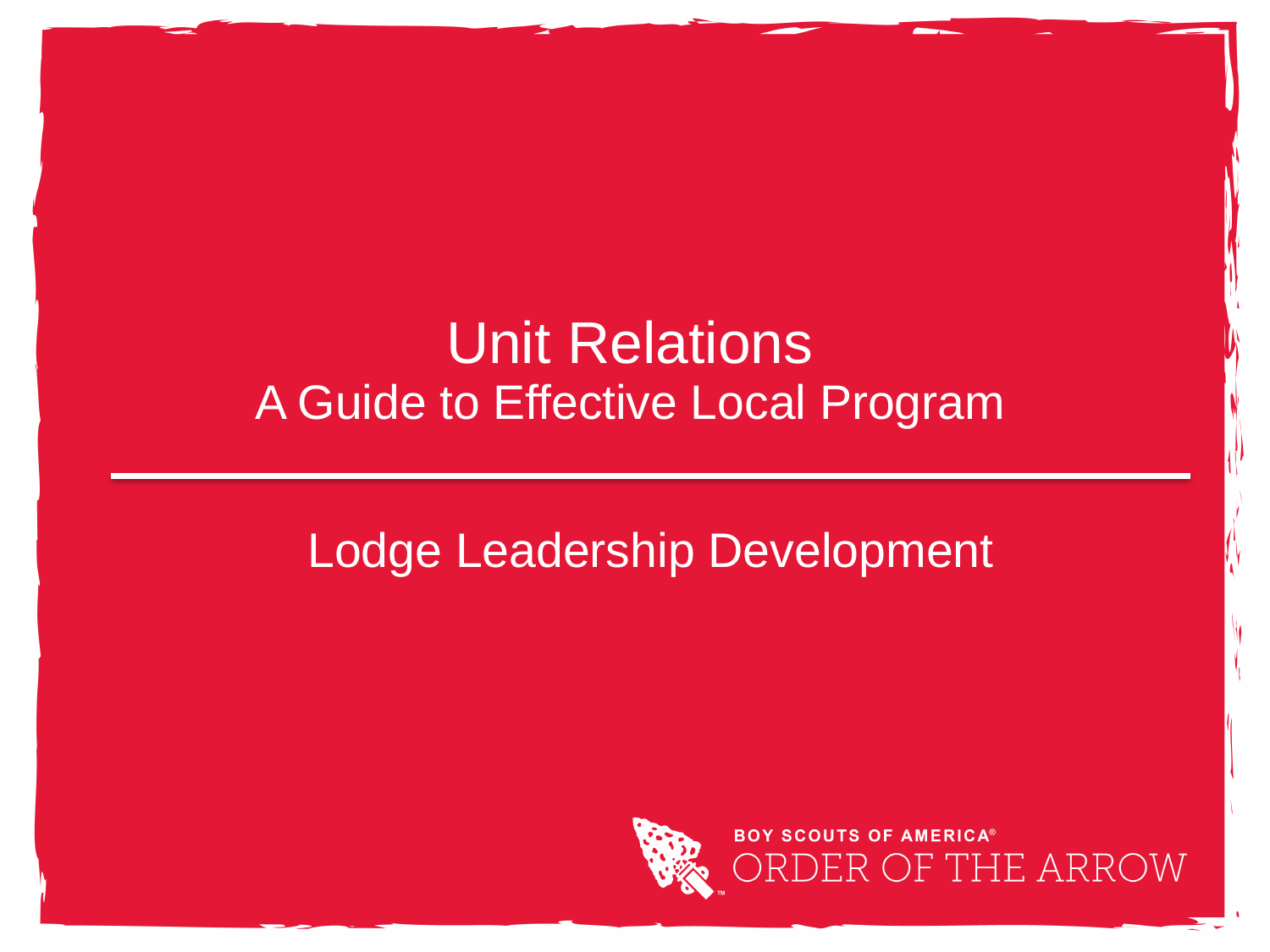

# Unit Relations A Guide to Effective Local Program
Lodge Leadership Development